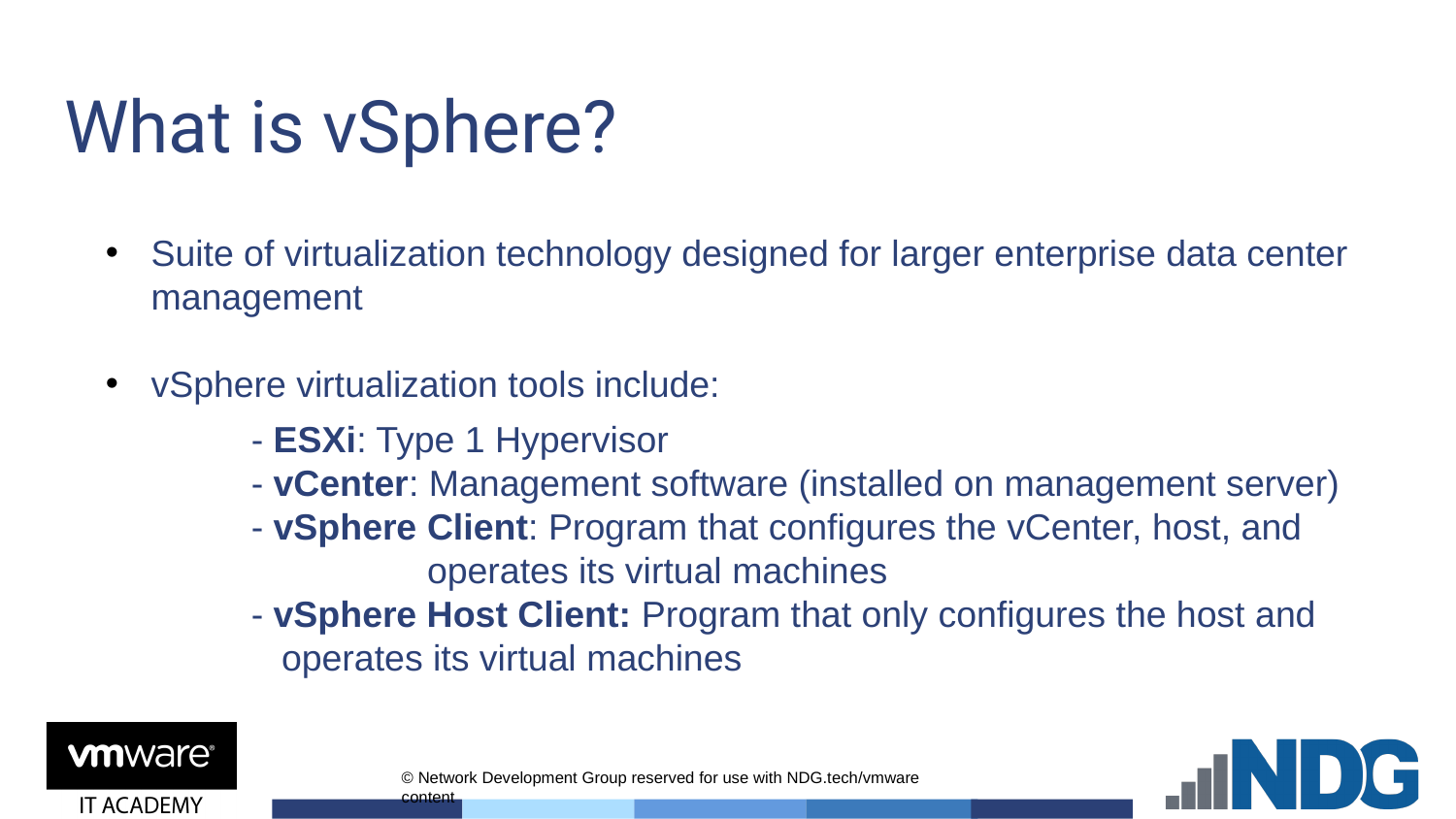

# What is vSphere?
Suite of virtualization technology designed for larger enterprise data center management

vSphere virtualization tools include:
	- ESXi: Type 1 Hypervisor
	- vCenter: Management software (installed on management server)	- vSphere Client: Program that configures the vCenter, host, and 		   operates its virtual machines
	- vSphere Host Client: Program that only configures the host and 	   operates its virtual machines